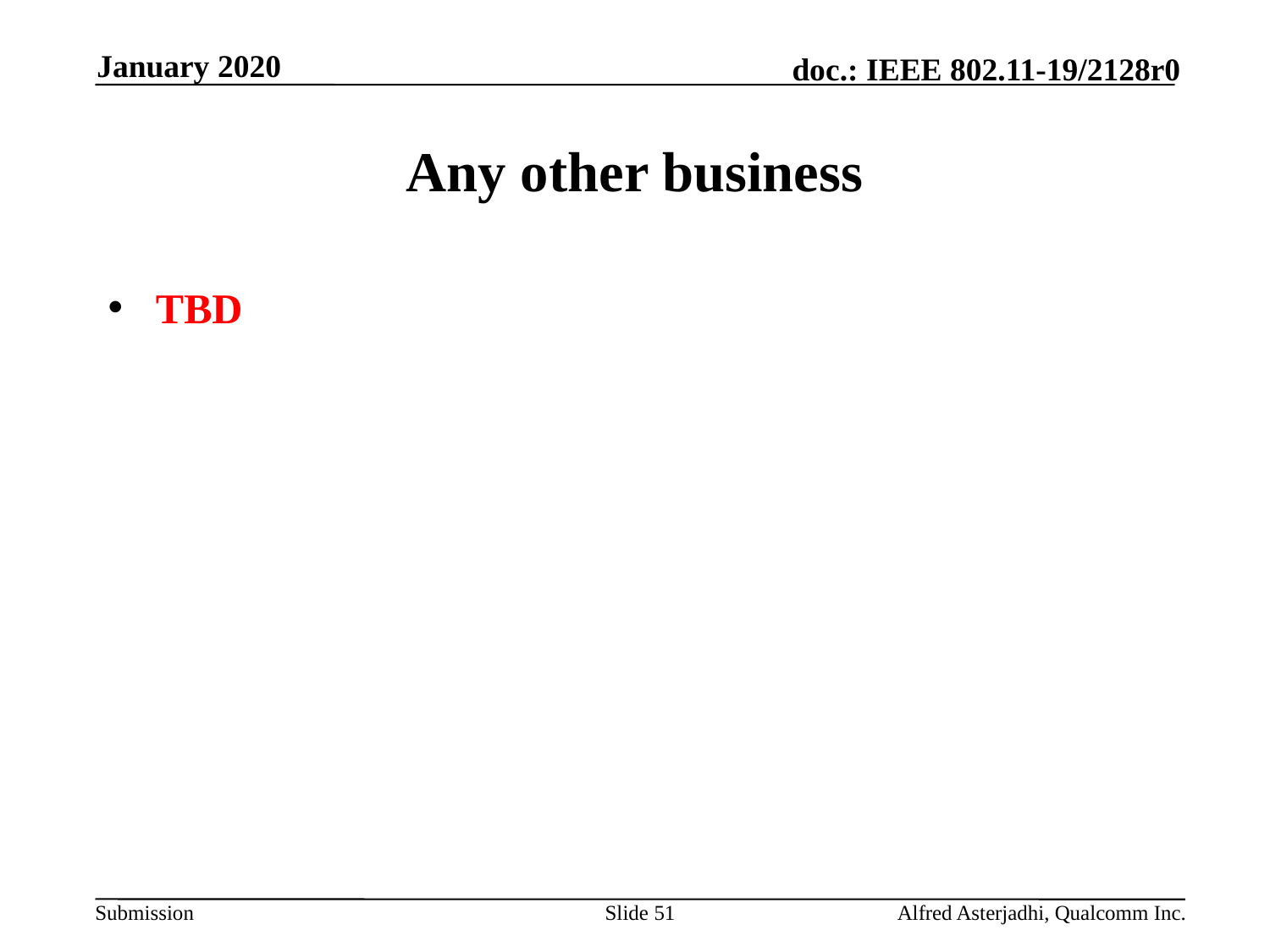

January 2020
# Any other business
TBD
Slide 51
Alfred Asterjadhi, Qualcomm Inc.